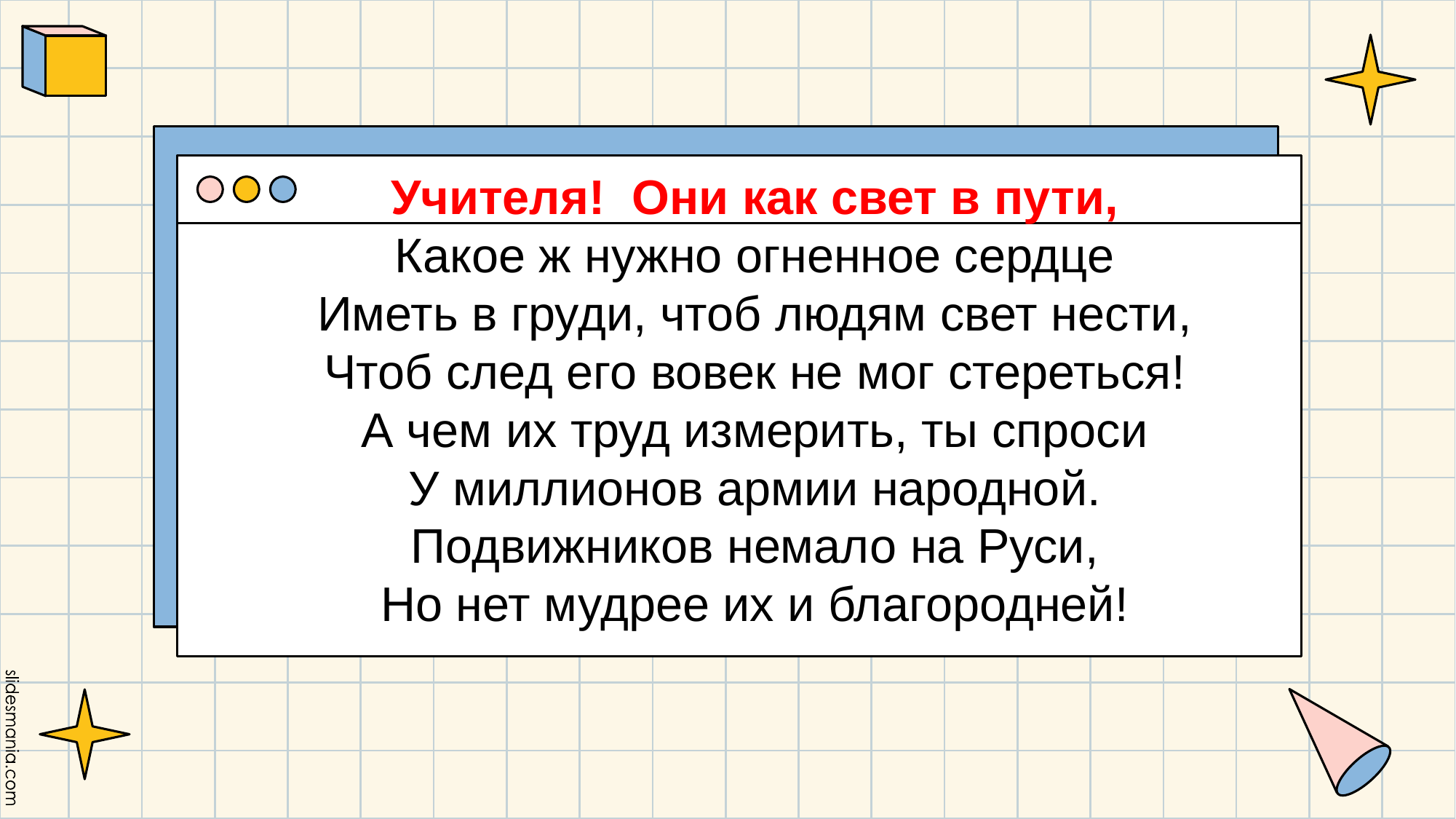

# Учителя!  Они как свет в пути, Какое ж нужно огненное сердце Иметь в груди, чтоб людям свет нести, Чтоб след его вовек не мог стереться! А чем их труд измерить, ты спроси У миллионов армии народной. Подвижников немало на Руси, Но нет мудрее их и благородней!